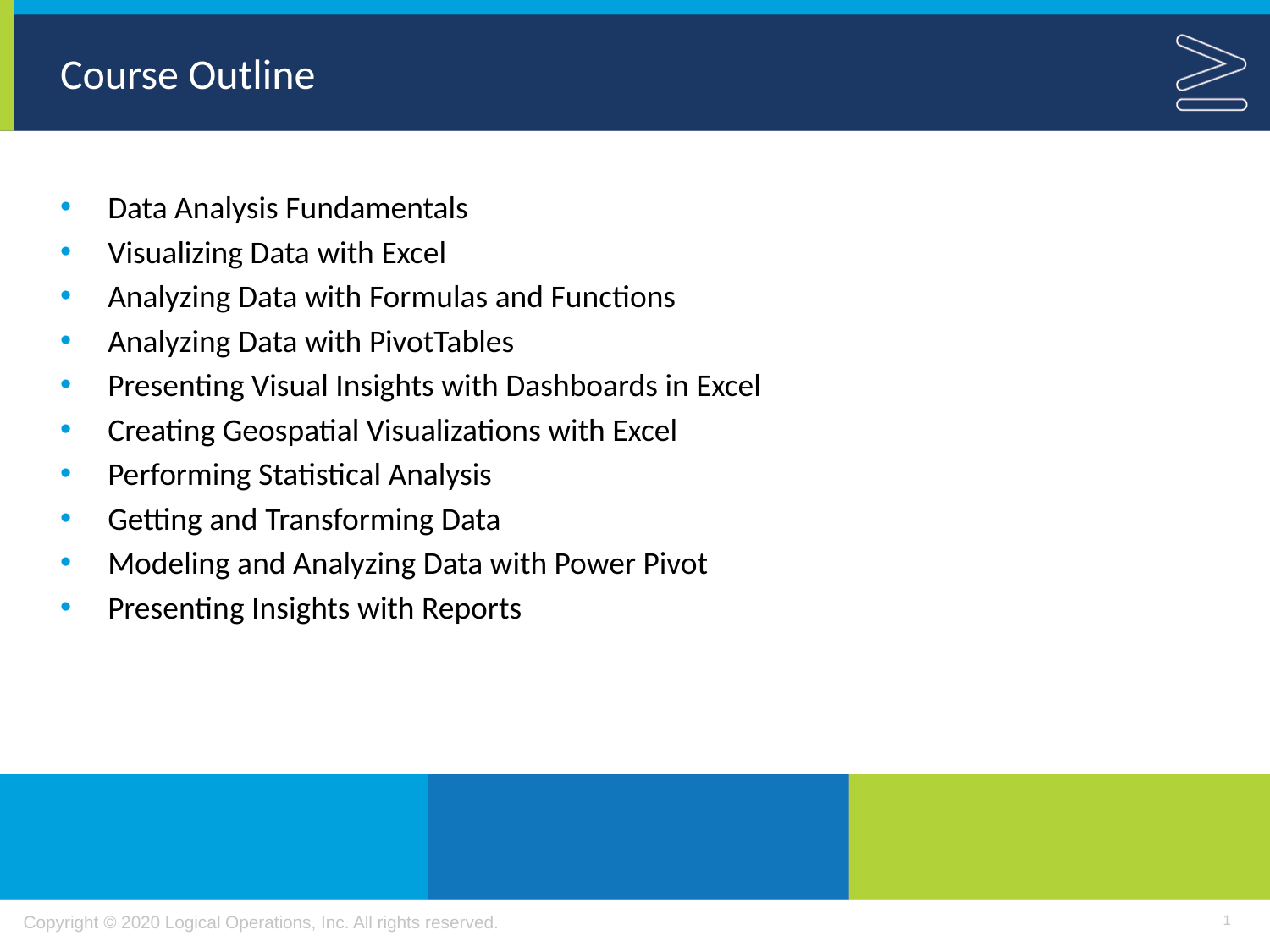

# Course Outline
Data Analysis Fundamentals
Visualizing Data with Excel
Analyzing Data with Formulas and Functions
Analyzing Data with PivotTables
Presenting Visual Insights with Dashboards in Excel
Creating Geospatial Visualizations with Excel
Performing Statistical Analysis
Getting and Transforming Data
Modeling and Analyzing Data with Power Pivot
Presenting Insights with Reports
1